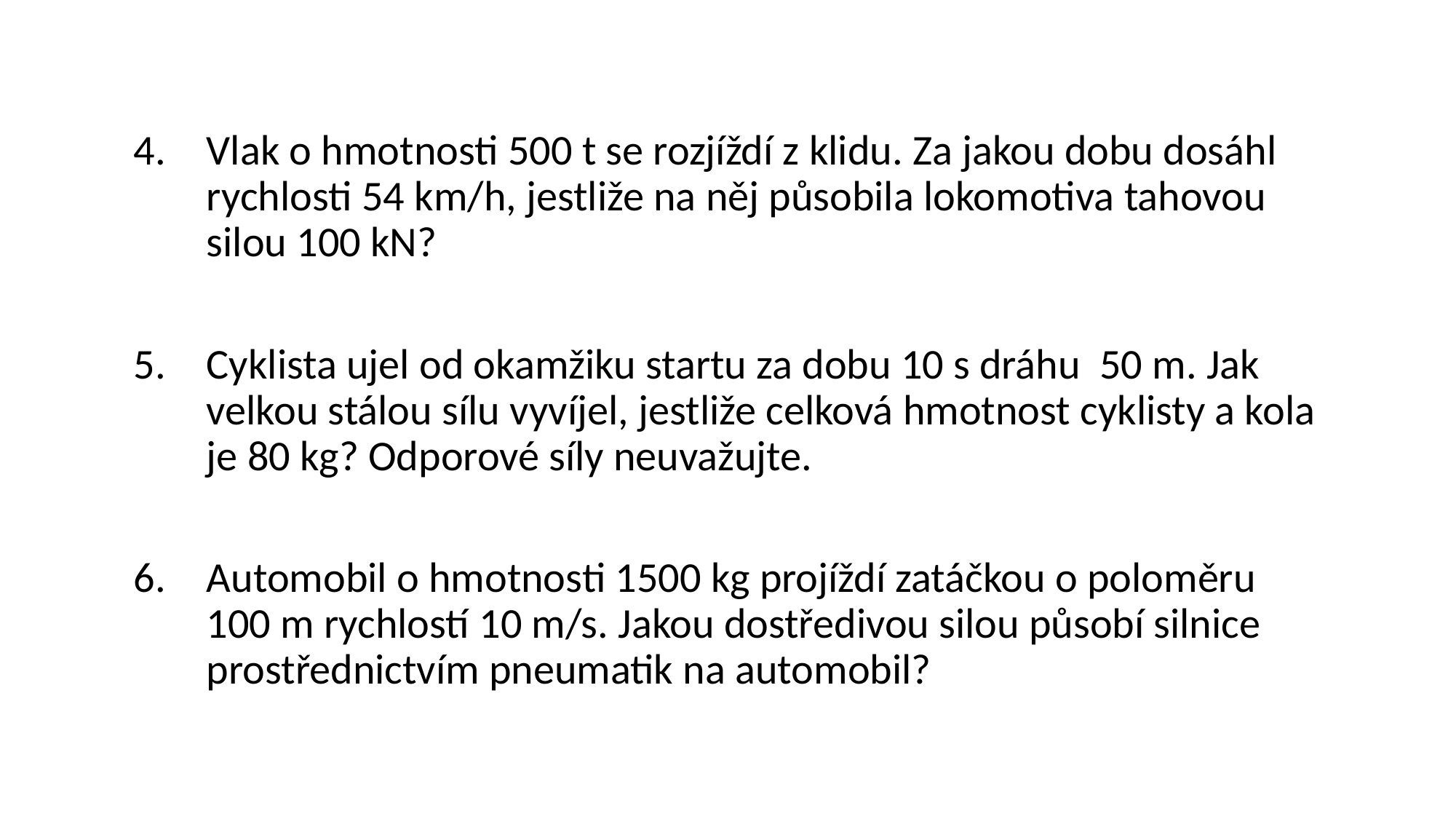

Vlak o hmotnosti 500 t se rozjíždí z klidu. Za jakou dobu dosáhl rychlosti 54 km/h, jestliže na něj působila lokomotiva tahovou silou 100 kN?

Cyklista ujel od okamžiku startu za dobu 10 s dráhu  50 m. Jak velkou stálou sílu vyvíjel, jestliže celková hmotnost cyklisty a kola je 80 kg? Odporové síly neuvažujte.

Automobil o hmotnosti 1500 kg projíždí zatáčkou o poloměru 100 m rychlostí 10 m/s. Jakou dostředivou silou působí silnice prostřednictvím pneumatik na automobil?